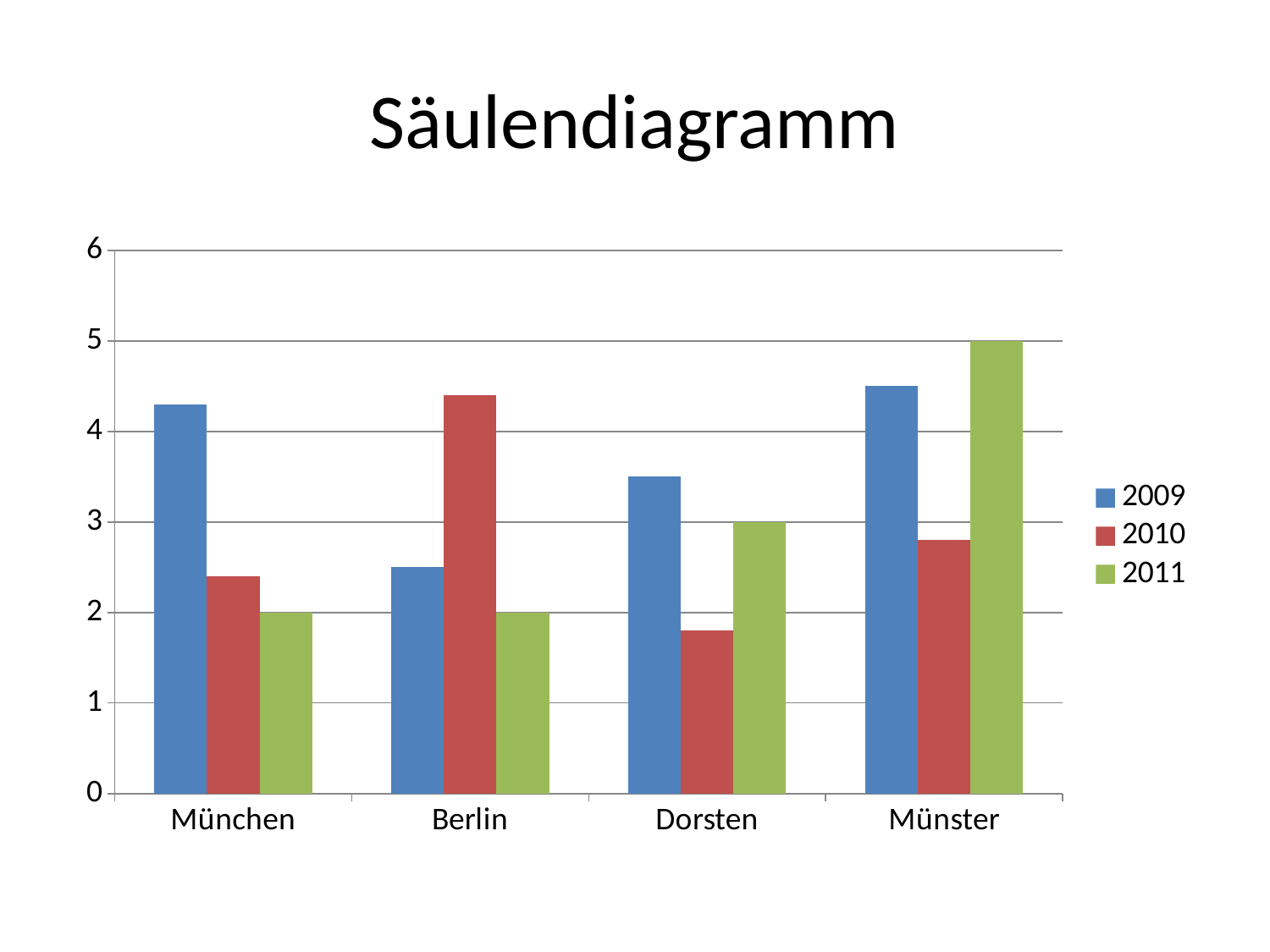

# Säulendiagramm

### Chart

| Category | 2009 | 2010 | 2011 |
|---|---|---|---|
| München | 4.3 | 2.4 | 2.0 |
| Berlin | 2.5 | 4.4 | 2.0 |
| Dorsten | 3.5 | 1.8 | 3.0 |
| Münster | 4.5 | 2.8 | 5.0 |